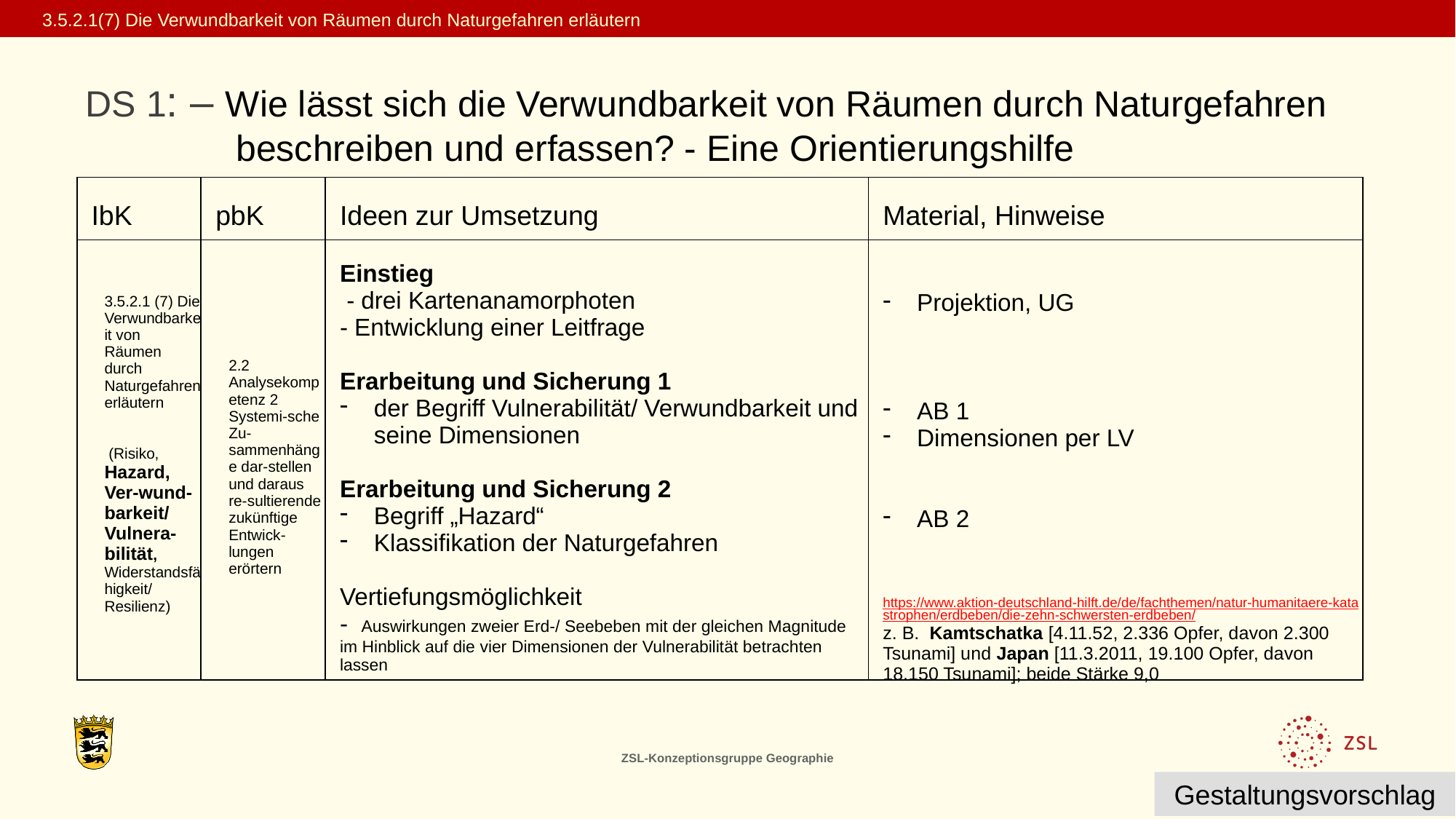

3.5.2.1(7) Die Verwundbarkeit von Räumen durch Naturgefahren erläutern
DS 1: – Wie lässt sich die Verwundbarkeit von Räumen durch Naturgefahren beschreiben und erfassen? - Eine Orientierungshilfe
| IbK | pbK | Ideen zur Umsetzung | Material, Hinweise |
| --- | --- | --- | --- |
| 3.5.2.1 (7) Die Verwundbarkeit von Räumen durch Naturgefahren erläutern (Risiko, Hazard, Ver-wund-barkeit/ Vulnera-bilität, Widerstandsfähigkeit/ Resilienz) | 2.2 Analysekompetenz 2 Systemi-sche Zu-sammenhänge dar-stellen und daraus re-sultierende zukünftige Entwick-lungen erörtern | Einstieg - drei Kartenanamorphoten - Entwicklung einer Leitfrage Erarbeitung und Sicherung 1 der Begriff Vulnerabilität/ Verwundbarkeit und seine Dimensionen Erarbeitung und Sicherung 2 Begriff „Hazard“ Klassifikation der Naturgefahren Vertiefungsmöglichkeit - Auswirkungen zweier Erd-/ Seebeben mit der gleichen Magnitude im Hinblick auf die vier Dimensionen der Vulnerabilität betrachten lassen | Projektion, UG AB 1 Dimensionen per LV AB 2 https://www.aktion-deutschland-hilft.de/de/fachthemen/natur-humanitaere-katastrophen/erdbeben/die-zehn-schwersten-erdbeben/ z. B. Kamtschatka [4.11.52, 2.336 Opfer, davon 2.300 Tsunami] und Japan [11.3.2011, 19.100 Opfer, davon 18.150 Tsunami]; beide Stärke 9,0 |
ZSL-Konzeptionsgruppe Geographie
Gestaltungsvorschlag